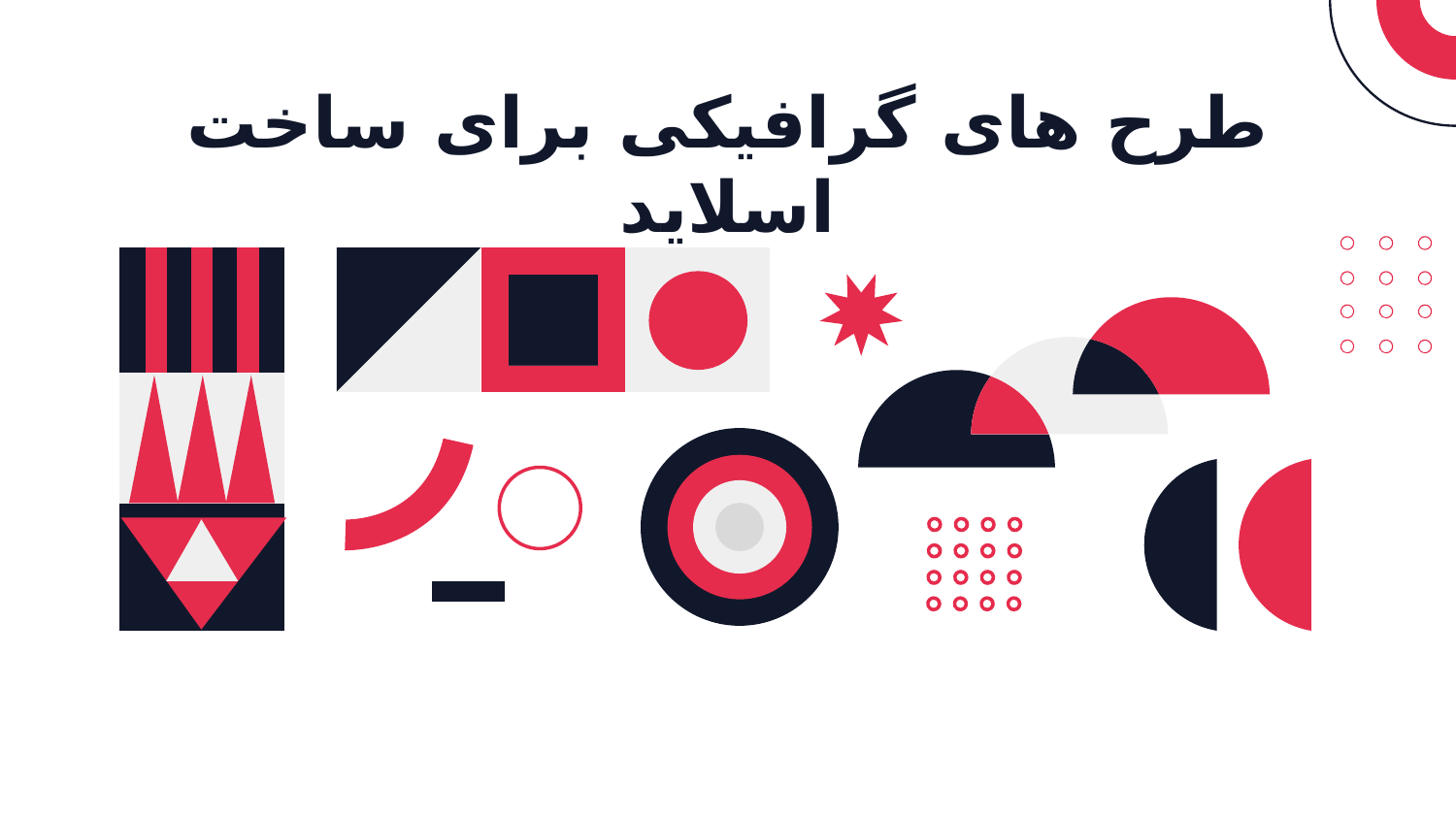

# طرح های گرافیکی برای ساخت اسلاید